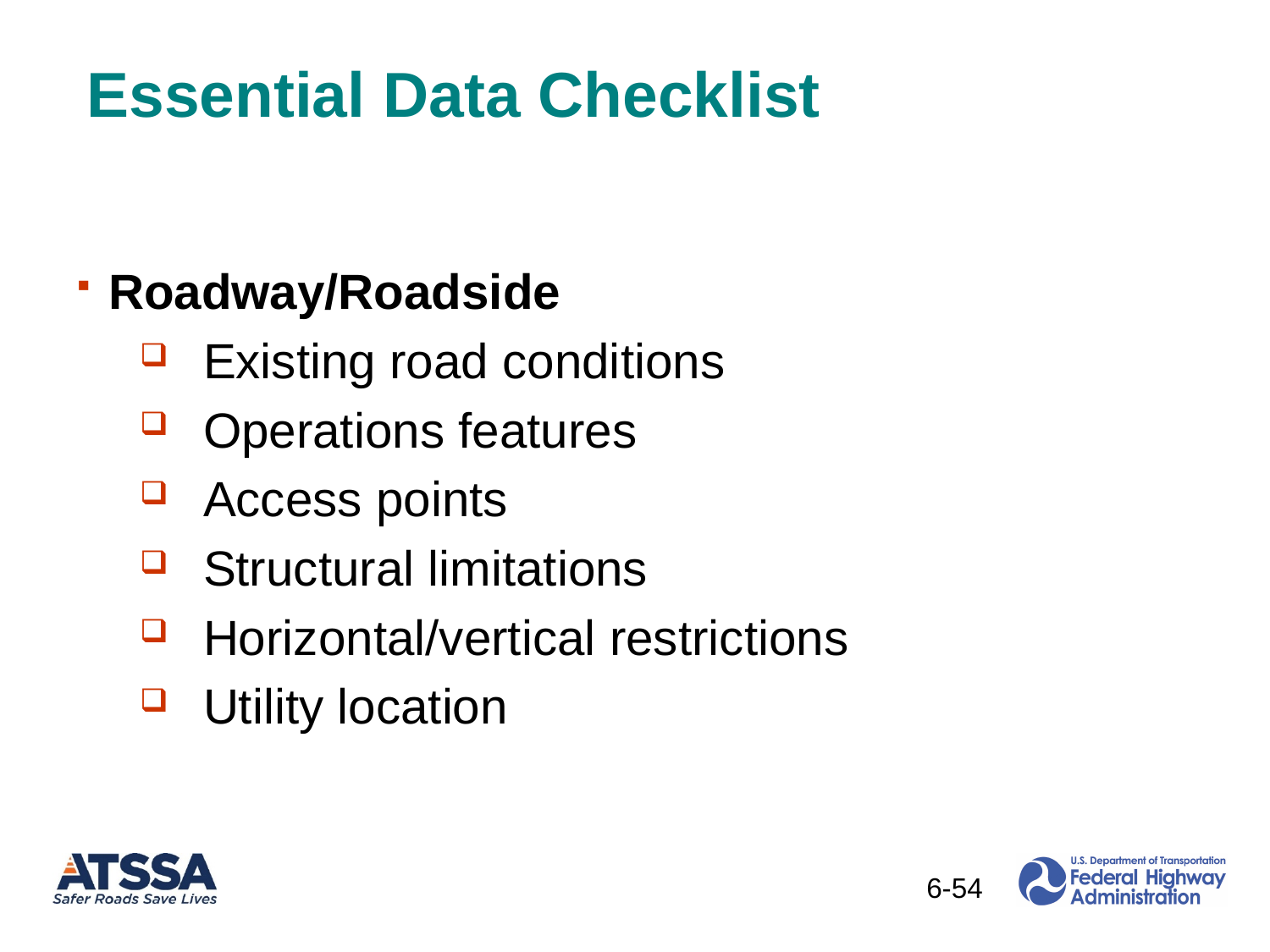

# Essential Data Checklist
Roadway/Roadside
Existing road conditions
Operations features
Access points
Structural limitations
Horizontal/vertical restrictions
Utility location